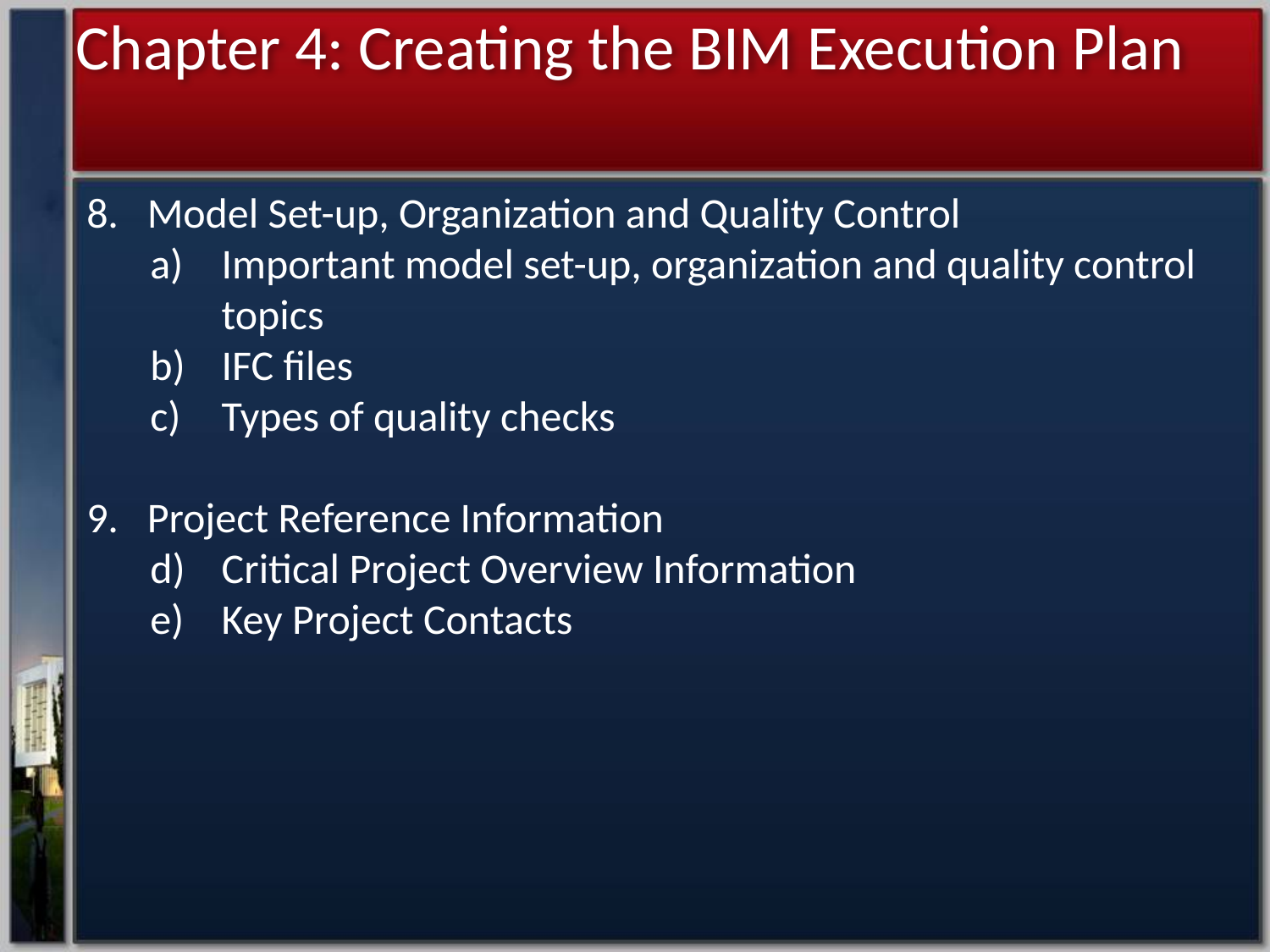

Chapter 4: Creating the BIM Execution Plan
8.   Model Set-up, Organization and Quality Control
Important model set-up, organization and quality control topics
IFC files
Types of quality checks

9.   Project Reference Information
Critical Project Overview Information
Key Project Contacts